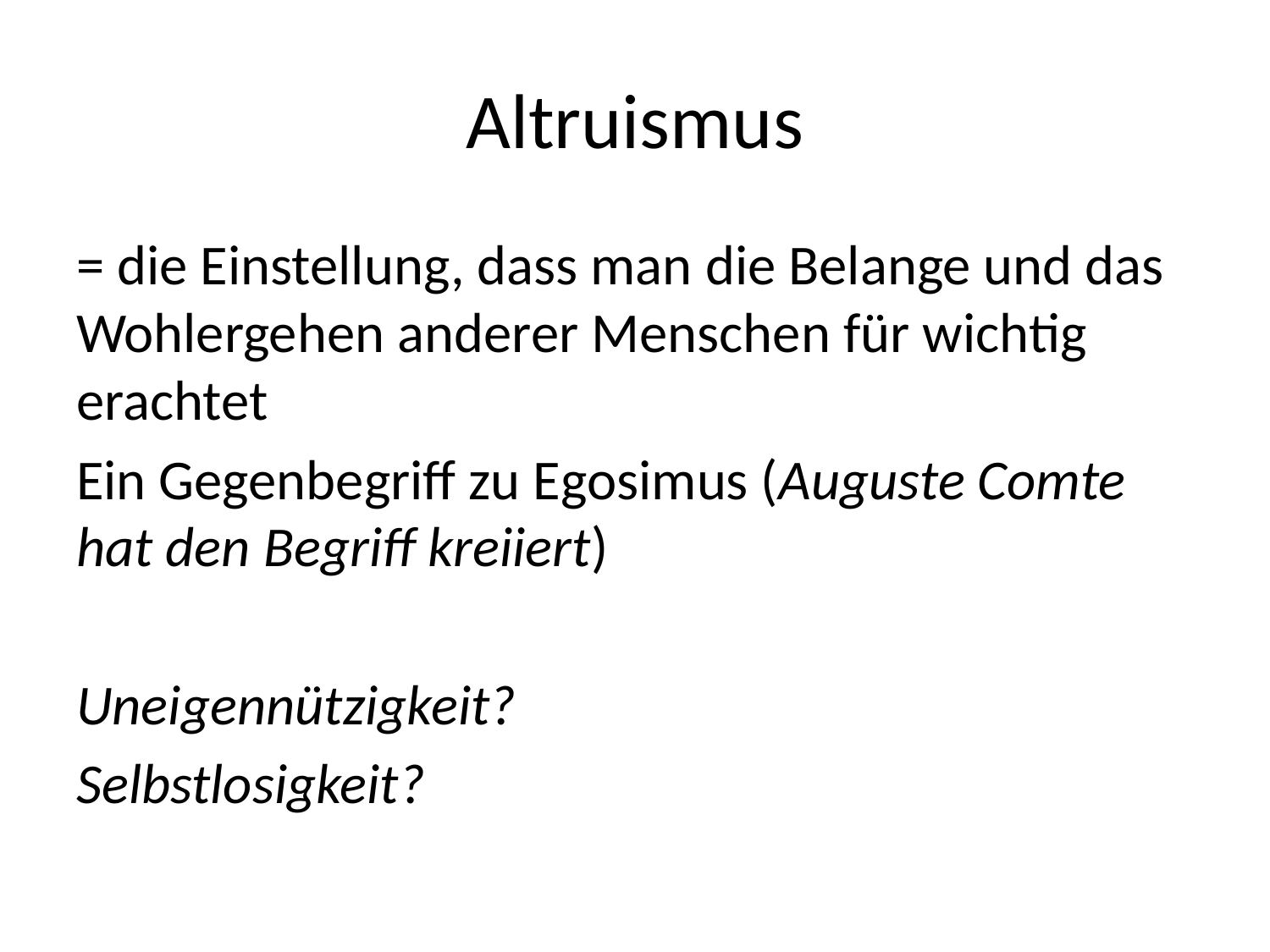

# Altruismus
= die Einstellung, dass man die Belange und das Wohlergehen anderer Menschen für wichtig erachtet
Ein Gegenbegriff zu Egosimus (Auguste Comte hat den Begriff kreiiert)

Uneigennützigkeit?
Selbstlosigkeit?